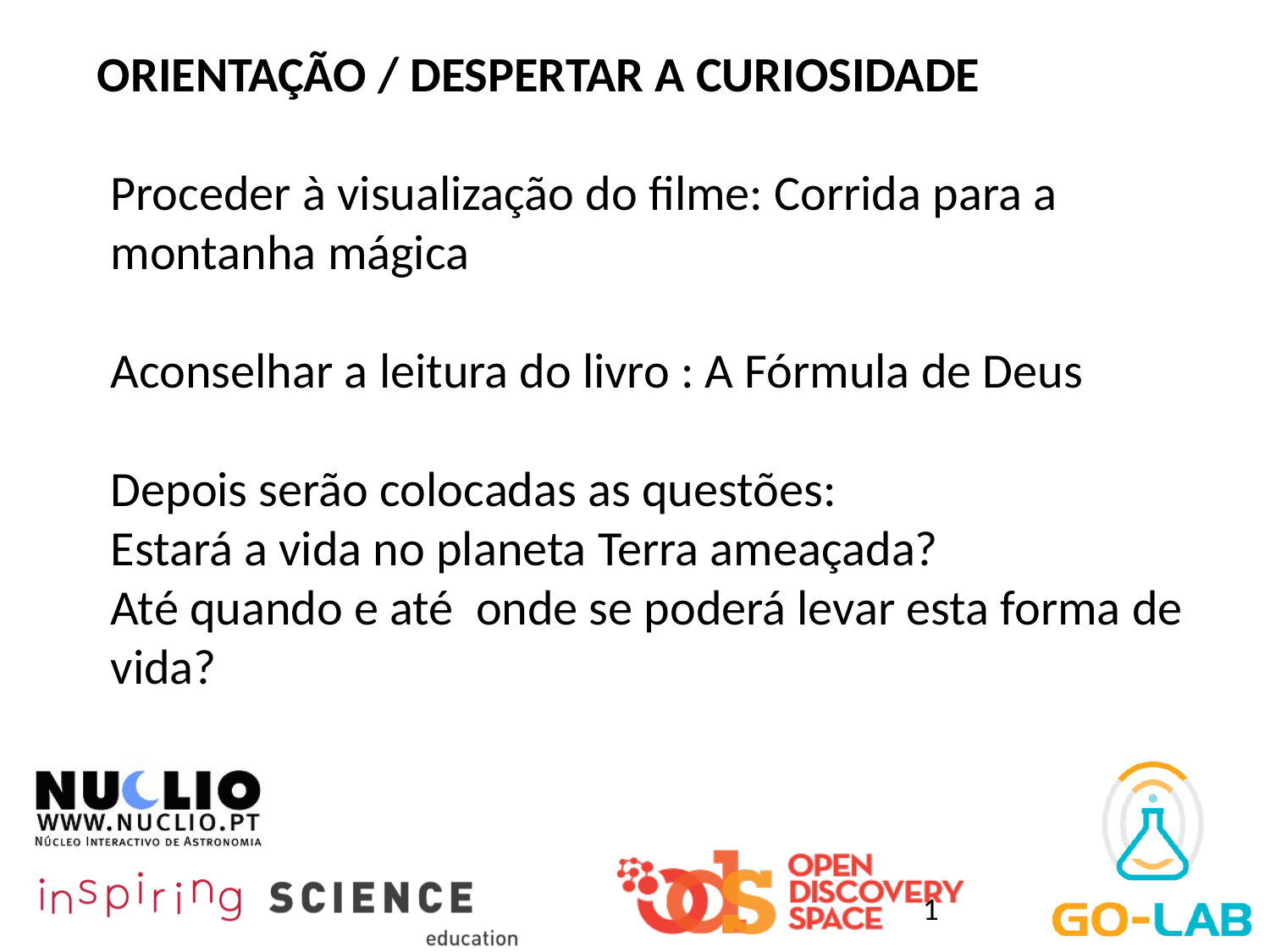

ORIENTAÇÃO / DESPERTAR A CURIOSIDADE

Proceder à visualização do filme: Corrida para a montanha mágica

Aconselhar a leitura do livro : A Fórmula de Deus

Depois serão colocadas as questões:
Estará a vida no planeta Terra ameaçada?
Até quando e até  onde se poderá levar esta forma de vida?

1